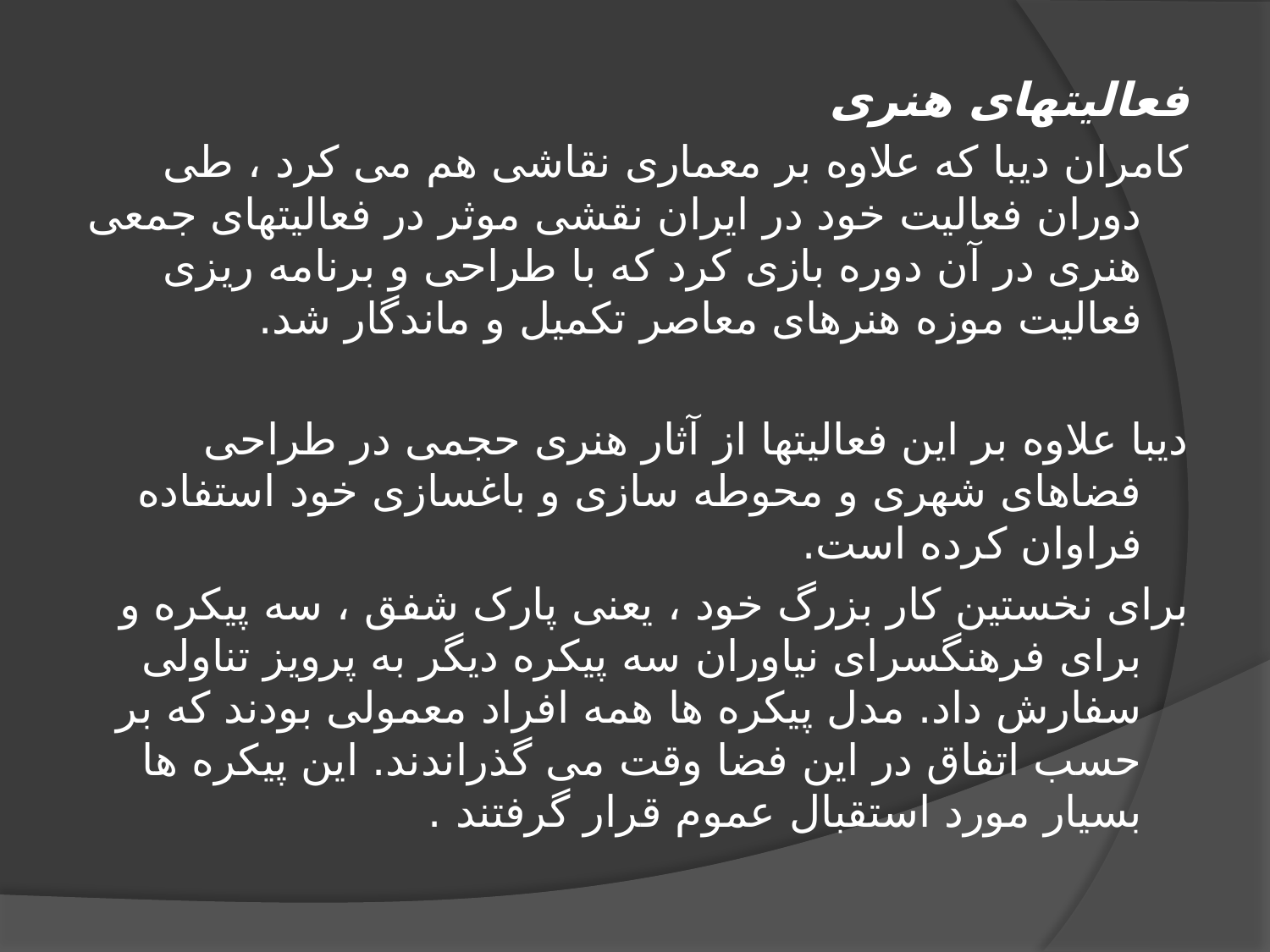

فعالیتهای هنری
کامران دیبا که علاوه بر معماری نقاشی هم می کرد ، طی دوران فعالیت خود در ایران نقشی موثر در فعالیتهای جمعی هنری در آن دوره بازی کرد که با طراحی و برنامه ریزی فعالیت موزه هنرهای معاصر تکمیل و ماندگار شد.

دیبا علاوه بر این فعالیتها از آثار هنری حجمی در طراحی فضاهای شهری و محوطه سازی و باغسازی خود استفاده فراوان کرده است.
برای نخستین کار بزرگ خود ، یعنی پارک شفق ، سه پیکره و برای فرهنگسرای نیاوران سه پیکره دیگر به پرویز تناولی سفارش داد. مدل پیکره ها همه افراد معمولی بودند که بر حسب اتفاق در این فضا وقت می گذراندند. این پیکره ها بسیار مورد استقبال عموم قرار گرفتند .